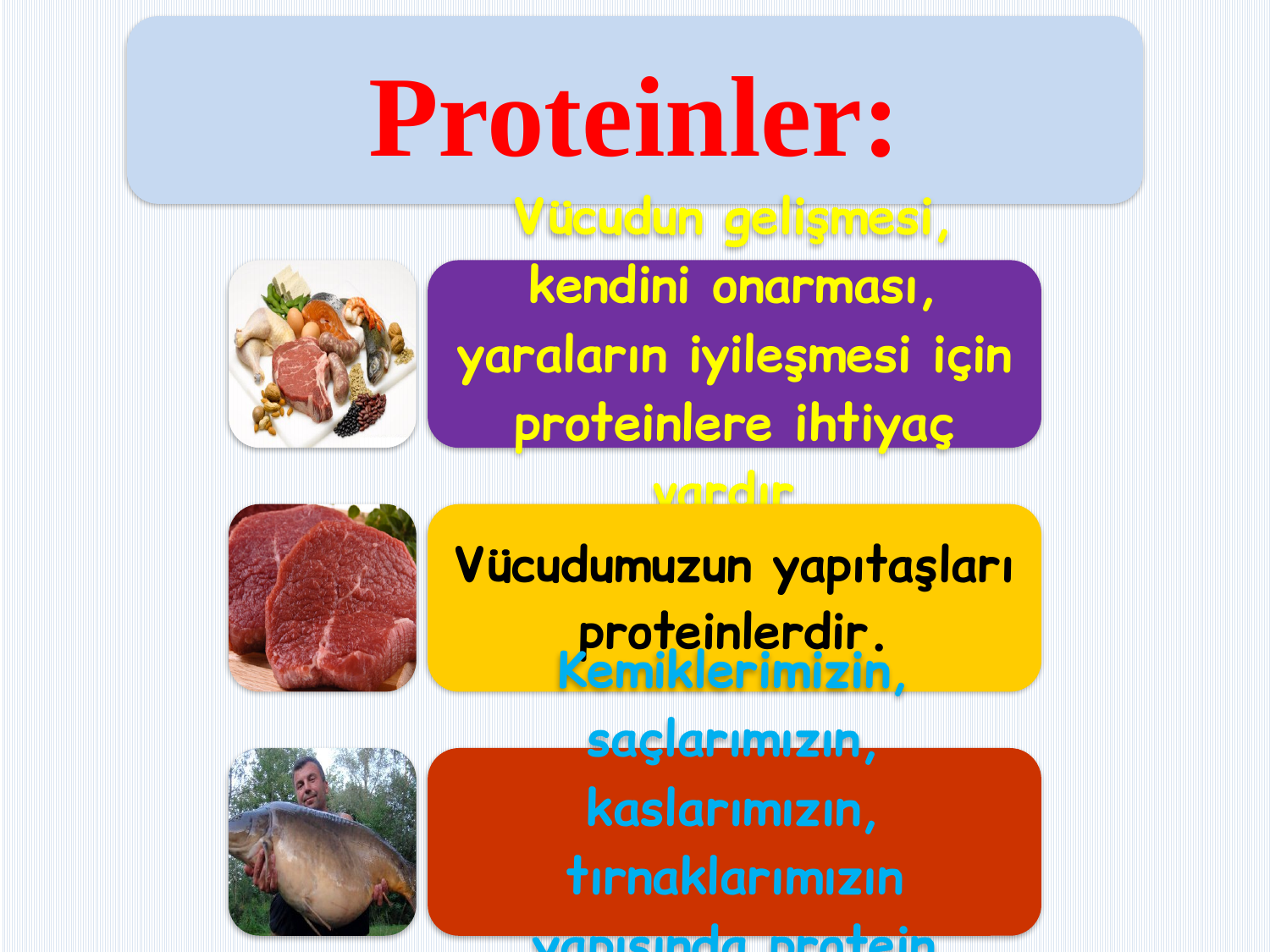

Proteinler:
Vücudun gelişmesi, kendini onarması, yaraların iyileşmesi için proteinlere ihtiyaç vardır.
Vücudumuzun yapıtaşları proteinlerdir.